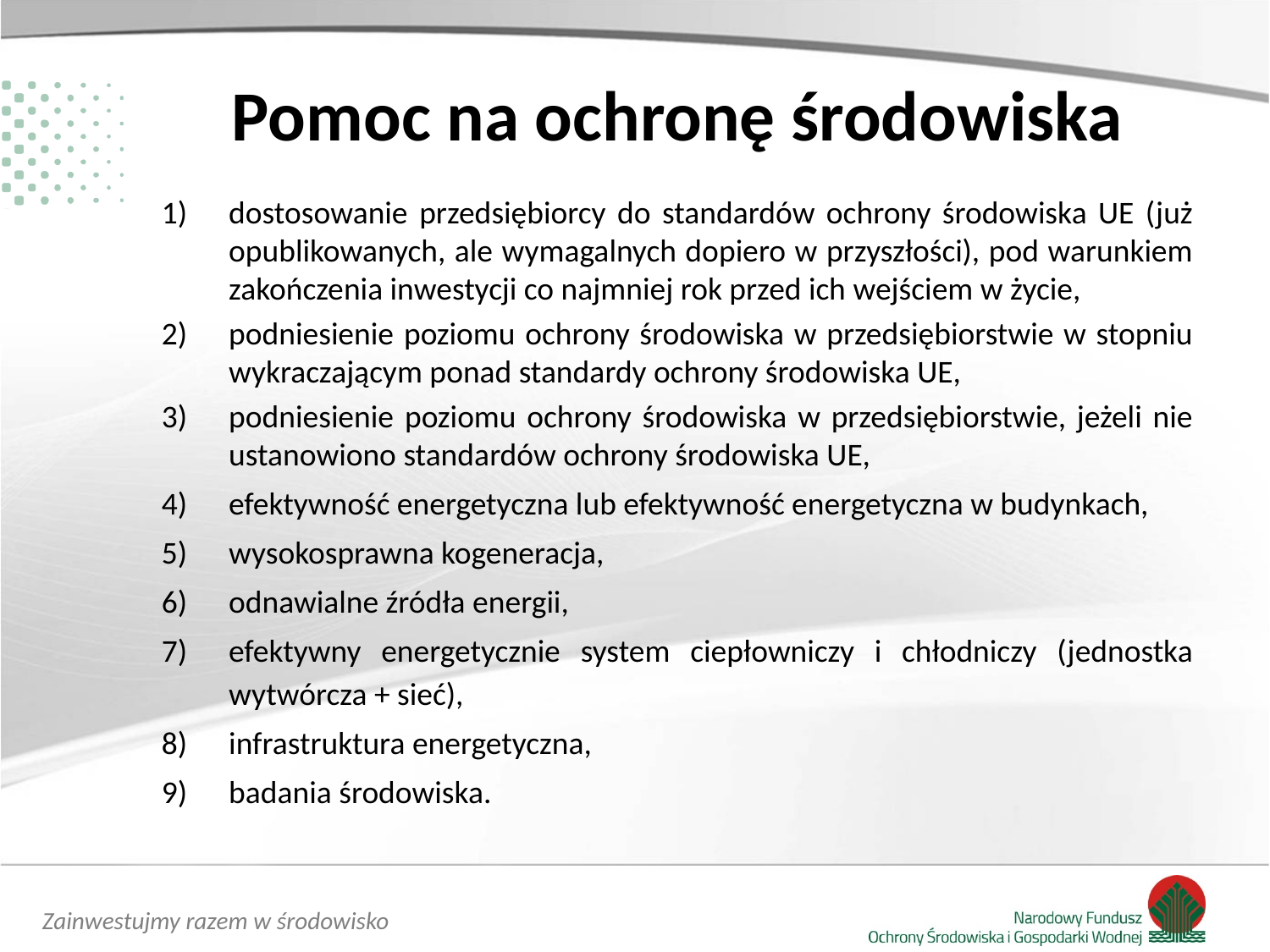

# Pomoc na ochronę środowiska
dostosowanie przedsiębiorcy do standardów ochrony środowiska UE (już opublikowanych, ale wymagalnych dopiero w przyszłości), pod warunkiem zakończenia inwestycji co najmniej rok przed ich wejściem w życie,
podniesienie poziomu ochrony środowiska w przedsiębiorstwie w stopniu wykraczającym ponad standardy ochrony środowiska UE,
podniesienie poziomu ochrony środowiska w przedsiębiorstwie, jeżeli nie ustanowiono standardów ochrony środowiska UE,
efektywność energetyczna lub efektywność energetyczna w budynkach,
wysokosprawna kogeneracja,
odnawialne źródła energii,
efektywny energetycznie system ciepłowniczy i chłodniczy (jednostka wytwórcza + sieć),
infrastruktura energetyczna,
badania środowiska.